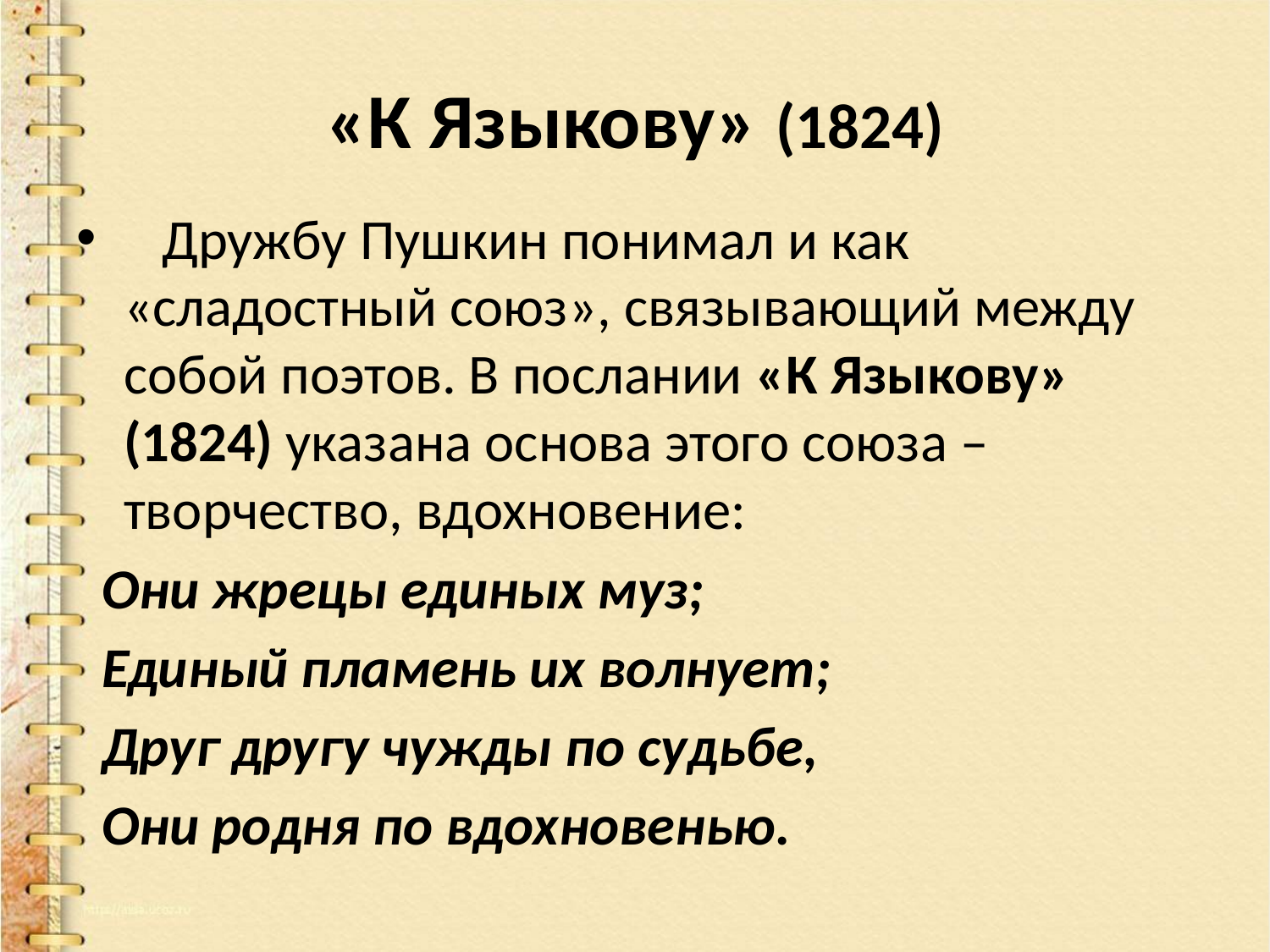

# «К Языкову» (1824)
   Дружбу Пушкин понимал и как «сладостный союз», связывающий между собой поэтов. В послании «К Языкову» (1824) указана основа этого союза – творчество, вдохновение:
  Они жрецы единых муз;
  Единый пламень их волнует;
  Друг другу чужды по судьбе,
  Они родня по вдохновенью.